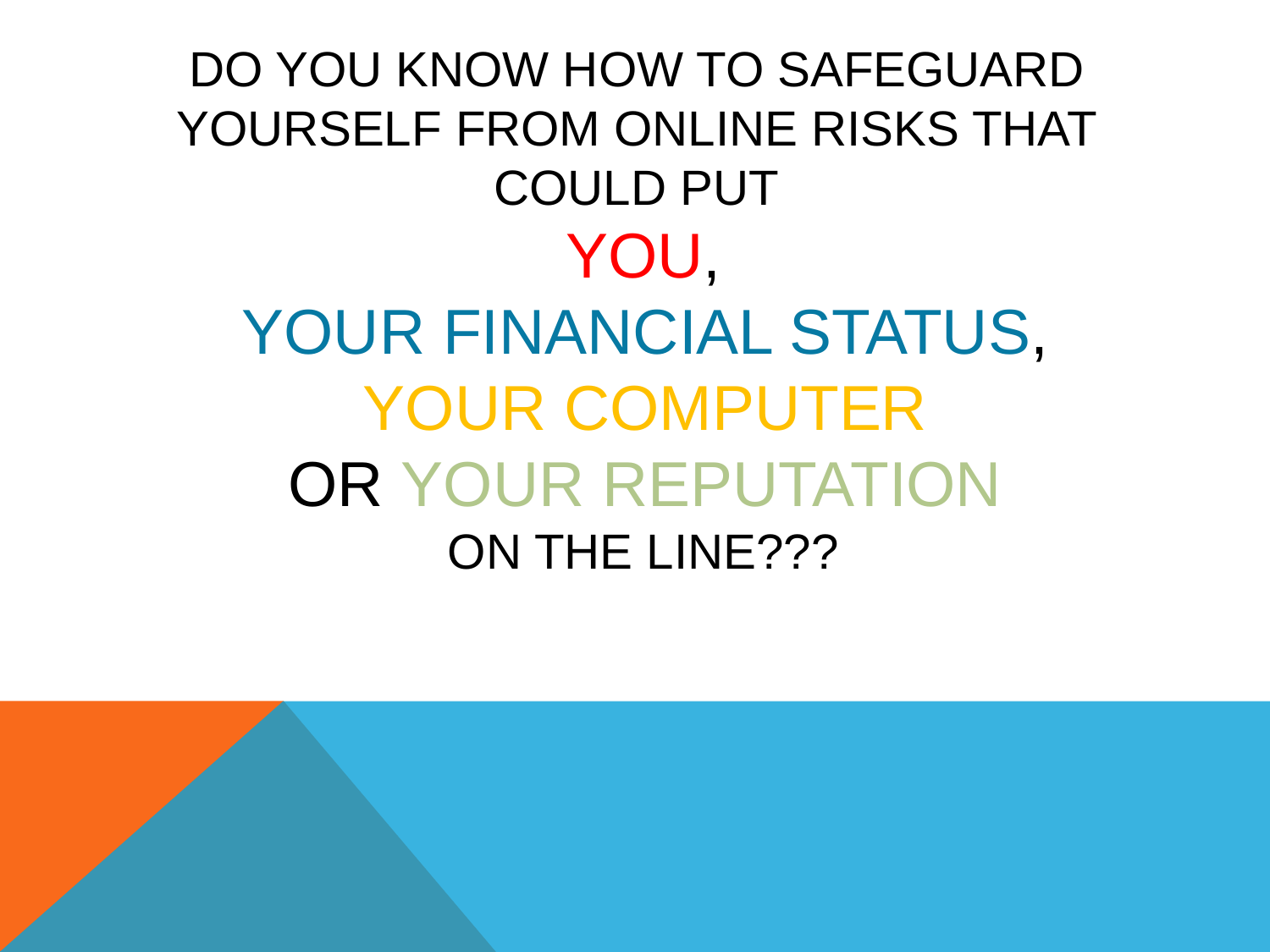

# Do you know how to safeguard yourself from online risks that could put you, your financial status, your computer or your reputation on the line???